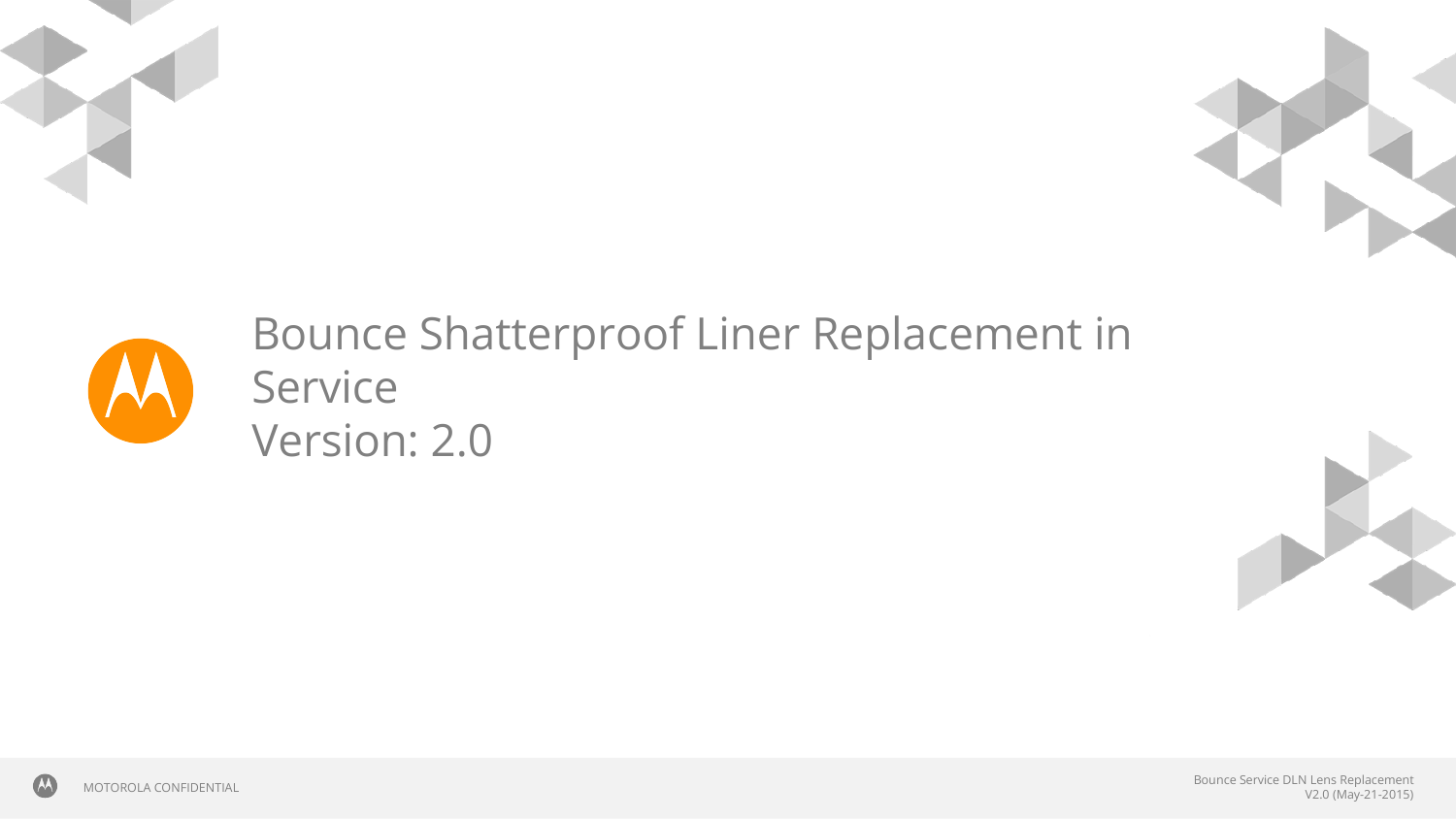

# Bounce Shatterproof Liner Replacement in Service Version: 2.0